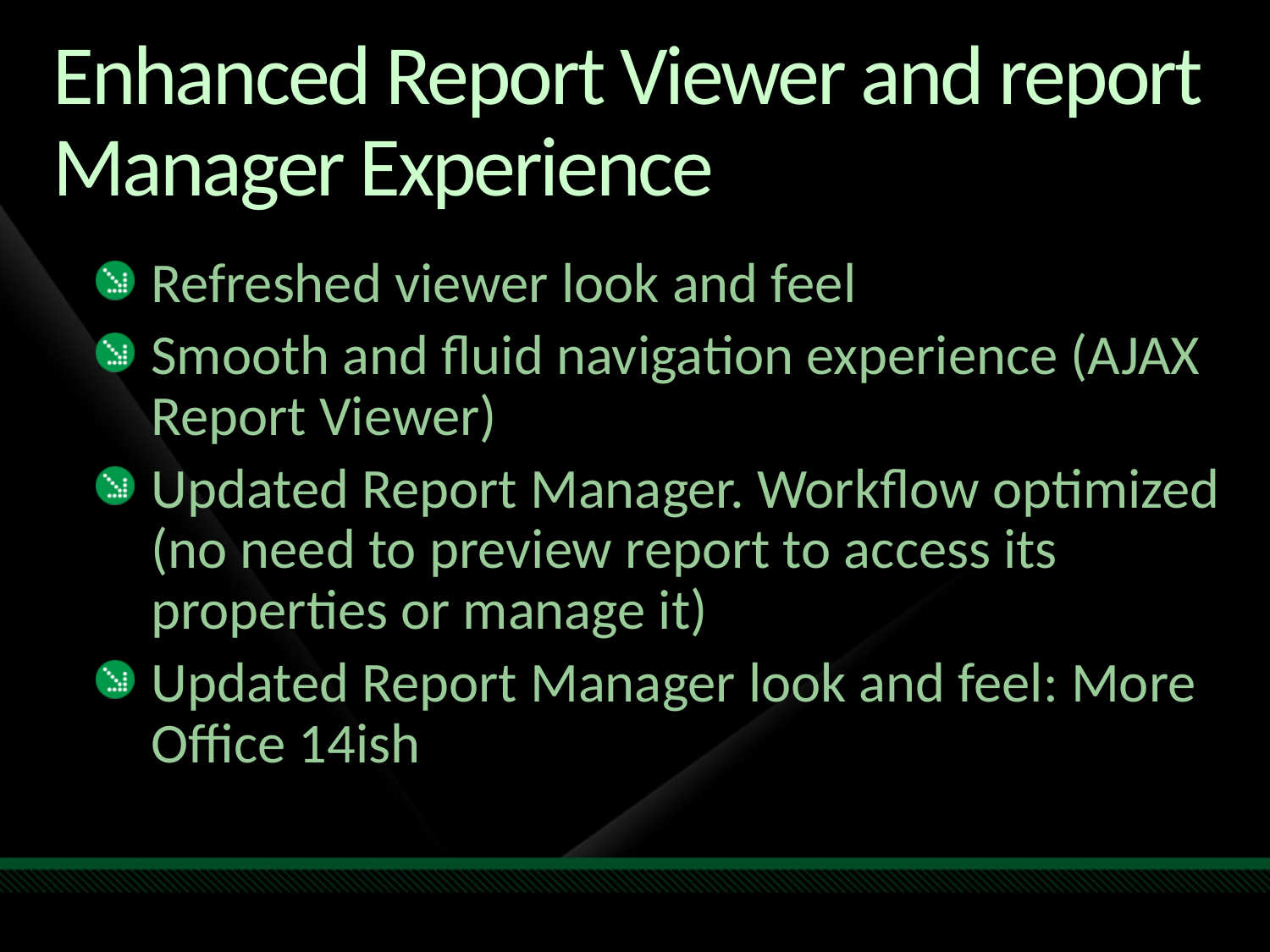

# Enhanced Report Viewer and report Manager Experience
Refreshed viewer look and feel
Smooth and fluid navigation experience (AJAX Report Viewer)
Updated Report Manager. Workflow optimized (no need to preview report to access its properties or manage it)
Updated Report Manager look and feel: More Office 14ish